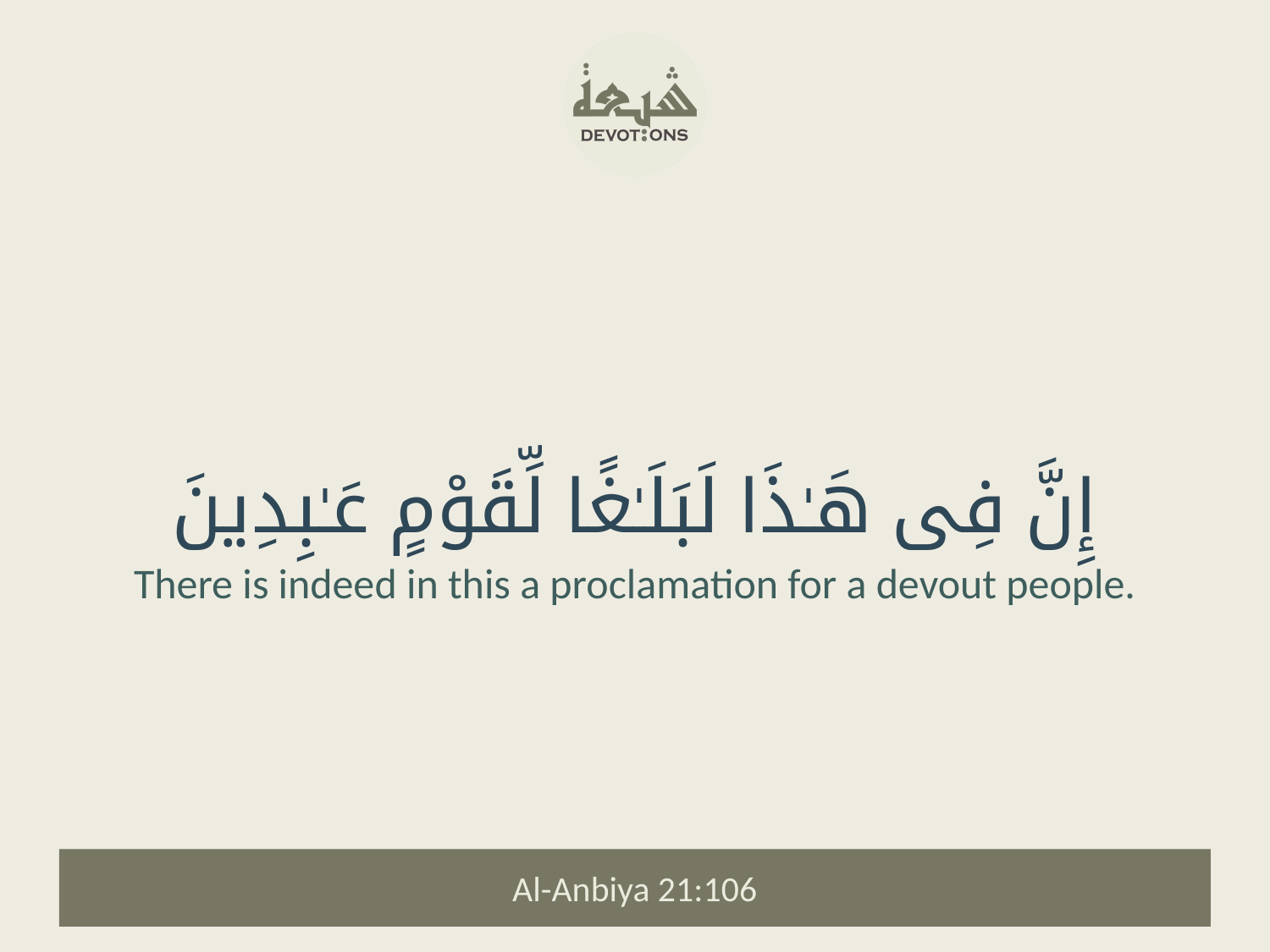

إِنَّ فِى هَـٰذَا لَبَلَـٰغًا لِّقَوْمٍ عَـٰبِدِينَ
There is indeed in this a proclamation for a devout people.
Al-Anbiya 21:106